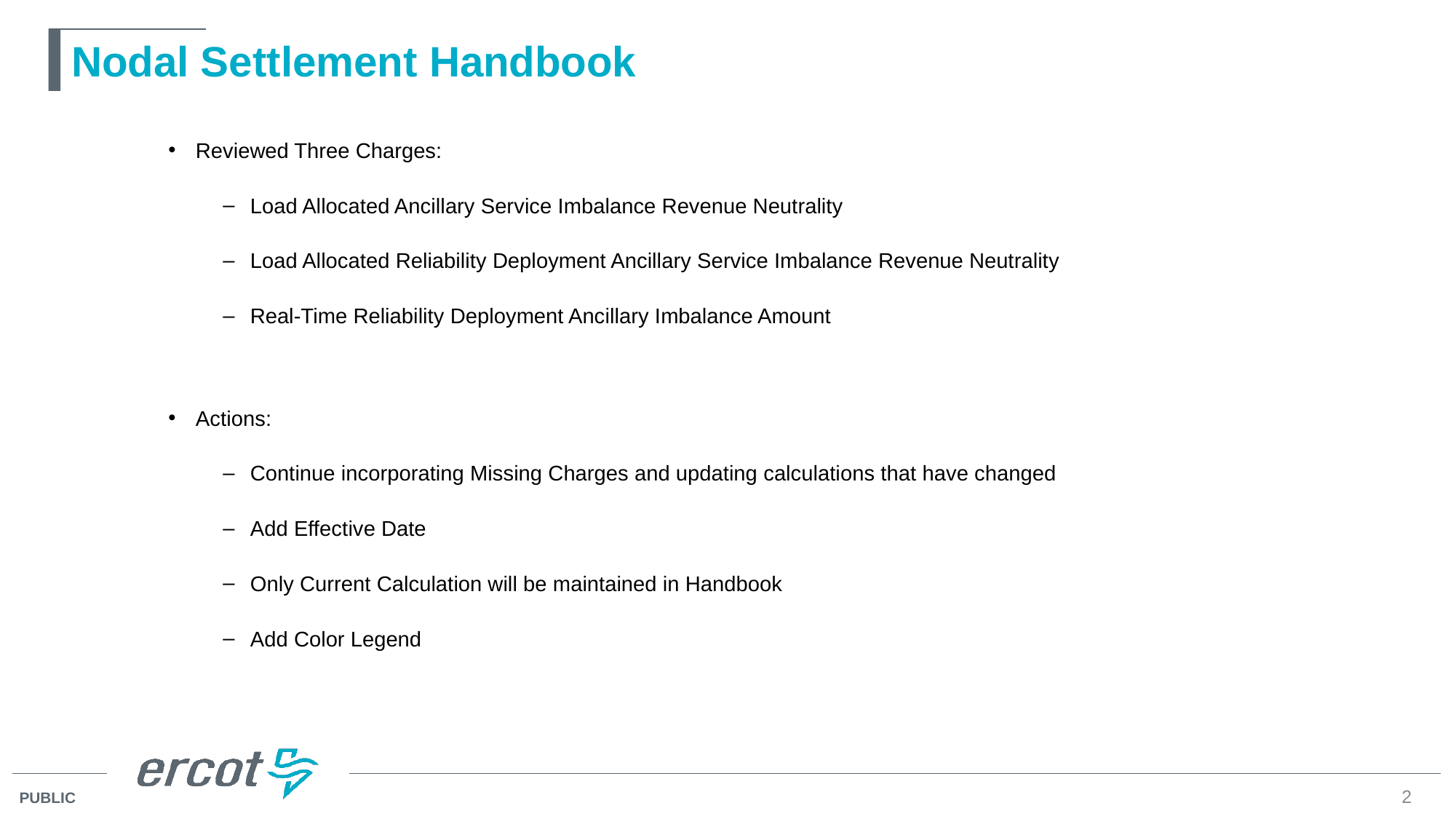

# Nodal Settlement Handbook
Reviewed Three Charges:
Load Allocated Ancillary Service Imbalance Revenue Neutrality
Load Allocated Reliability Deployment Ancillary Service Imbalance Revenue Neutrality
Real-Time Reliability Deployment Ancillary Imbalance Amount

Actions:
Continue incorporating Missing Charges and updating calculations that have changed
Add Effective Date
Only Current Calculation will be maintained in Handbook
Add Color Legend

2